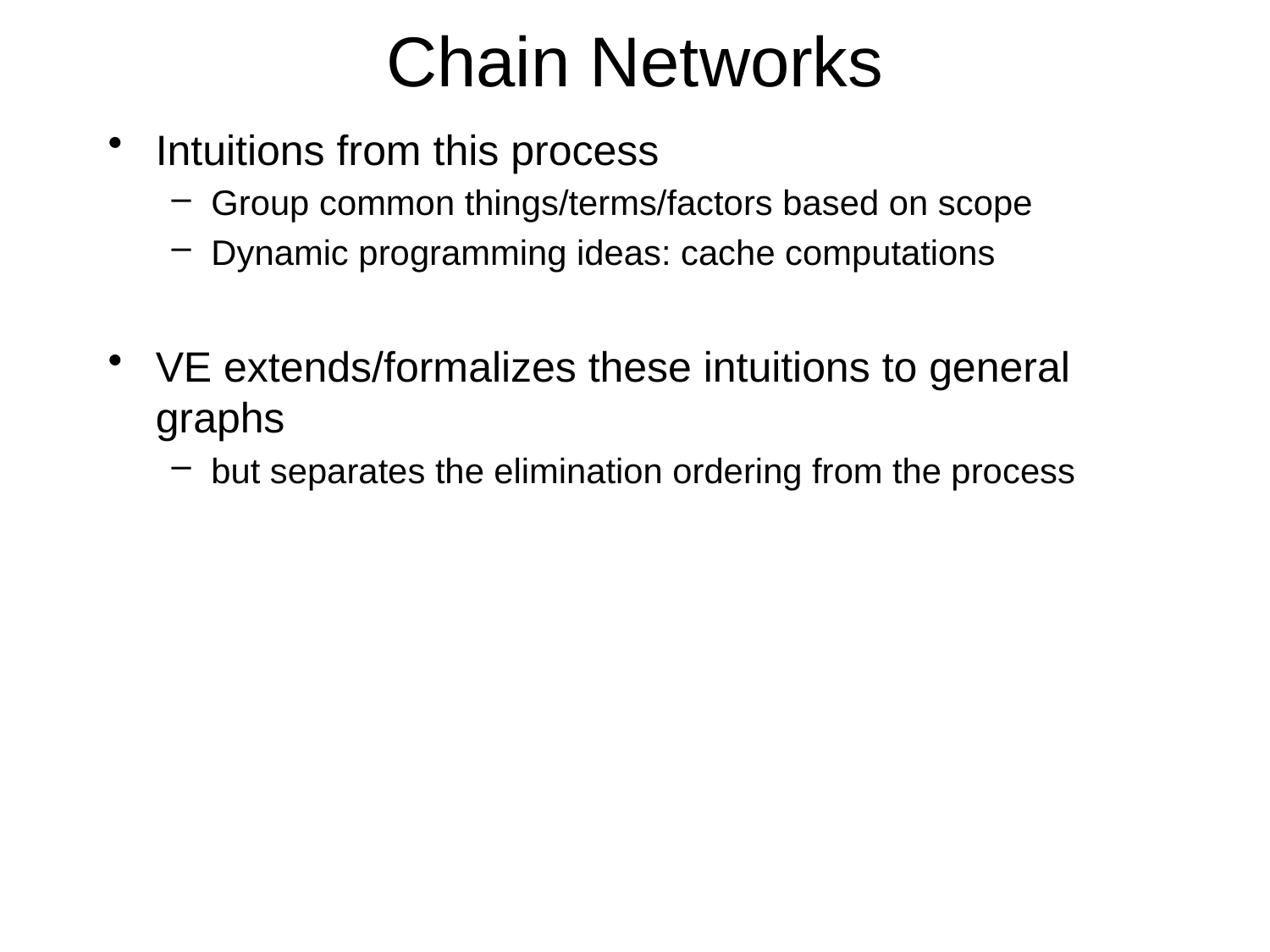

# Chain Networks
Intuitions from this process
Group common things/terms/factors based on scope
Dynamic programming ideas: cache computations

VE extends/formalizes these intuitions to general graphs
but separates the elimination ordering from the process